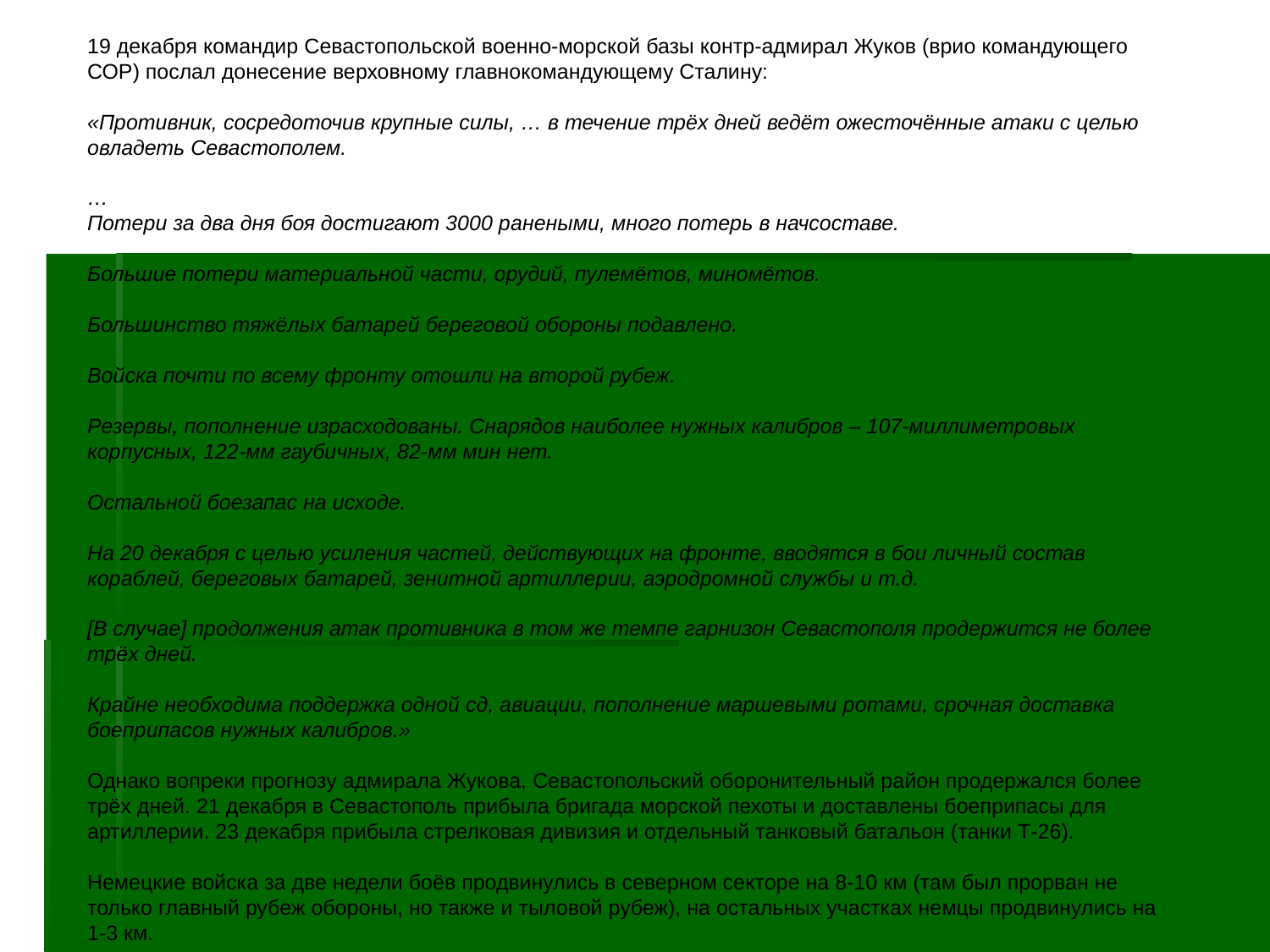

19 декабря командир Севастопольской военно-морской базы контр-адмирал Жуков (врио командующего СОР) послал донесение верховному главнокомандующему Сталину:

«Противник, сосредоточив крупные силы, … в течение трёх дней ведёт ожесточённые атаки с целью овладеть Севастополем.

…
Потери за два дня боя достигают 3000 ранеными, много потерь в начсоставе.

Большие потери материальной части, орудий, пулемётов, миномётов.

Большинство тяжёлых батарей береговой обороны подавлено.

Войска почти по всему фронту отошли на второй рубеж.

Резервы, пополнение израсходованы. Снарядов наиболее нужных калибров – 107-миллиметровых корпусных, 122-мм гаубичных, 82-мм мин нет.

Остальной боезапас на исходе.

На 20 декабря с целью усиления частей, действующих на фронте, вводятся в бои личный состав кораблей, береговых батарей, зенитной артиллерии, аэродромной службы и т.д.

[В случае] продолжения атак противника в том же темпе гарнизон Севастополя продержится не более трёх дней.

Крайне необходима поддержка одной сд, авиации, пополнение маршевыми ротами, срочная доставка боеприпасов нужных калибров.»

Однако вопреки прогнозу адмирала Жукова, Севастопольский оборонительный район продержался более трёх дней. 21 декабря в Севастополь прибыла бригада морской пехоты и доставлены боеприпасы для артиллерии. 23 декабря прибыла стрелковая дивизия и отдельный танковый батальон (танки Т-26).

Немецкие войска за две недели боёв продвинулись в северном секторе на 8-10 км (там был прорван не только главный рубеж обороны, но также и тыловой рубеж), на остальных участках немцы продвинулись на 1-3 км.

Из-за больших потерь немецкое наступление было прекращено 31 декабря 1941. Кроме того, 26 декабря советские войска высадились в восточной части Крыма, и фон Манштейн был вынужден отправить туда две из шести немецких дивизий, осаждавших Севастополь.